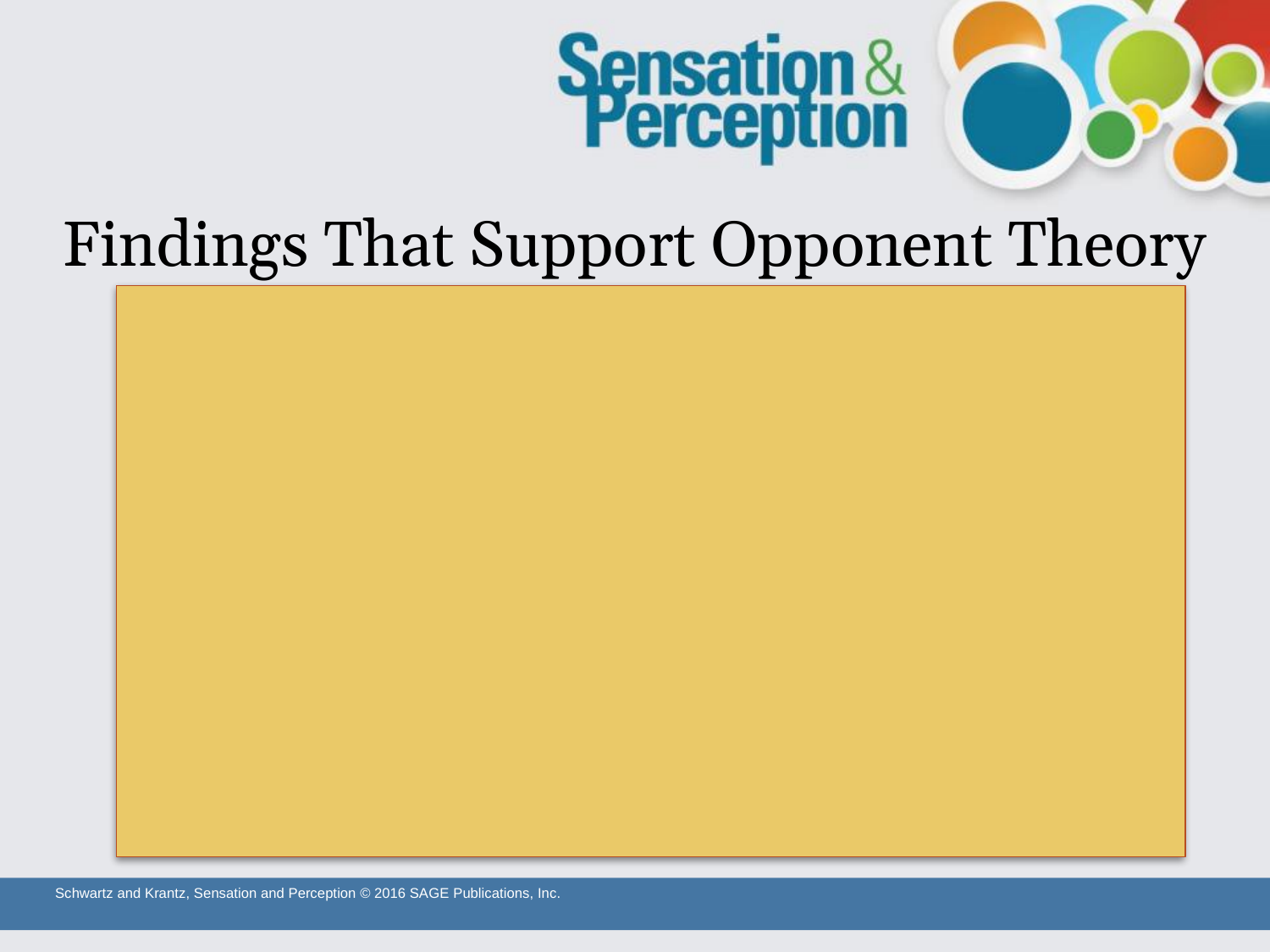

# Findings That Support Opponent Theory

Schwartz and Krantz, Sensation and Perception © 2016 SAGE Publications, Inc.